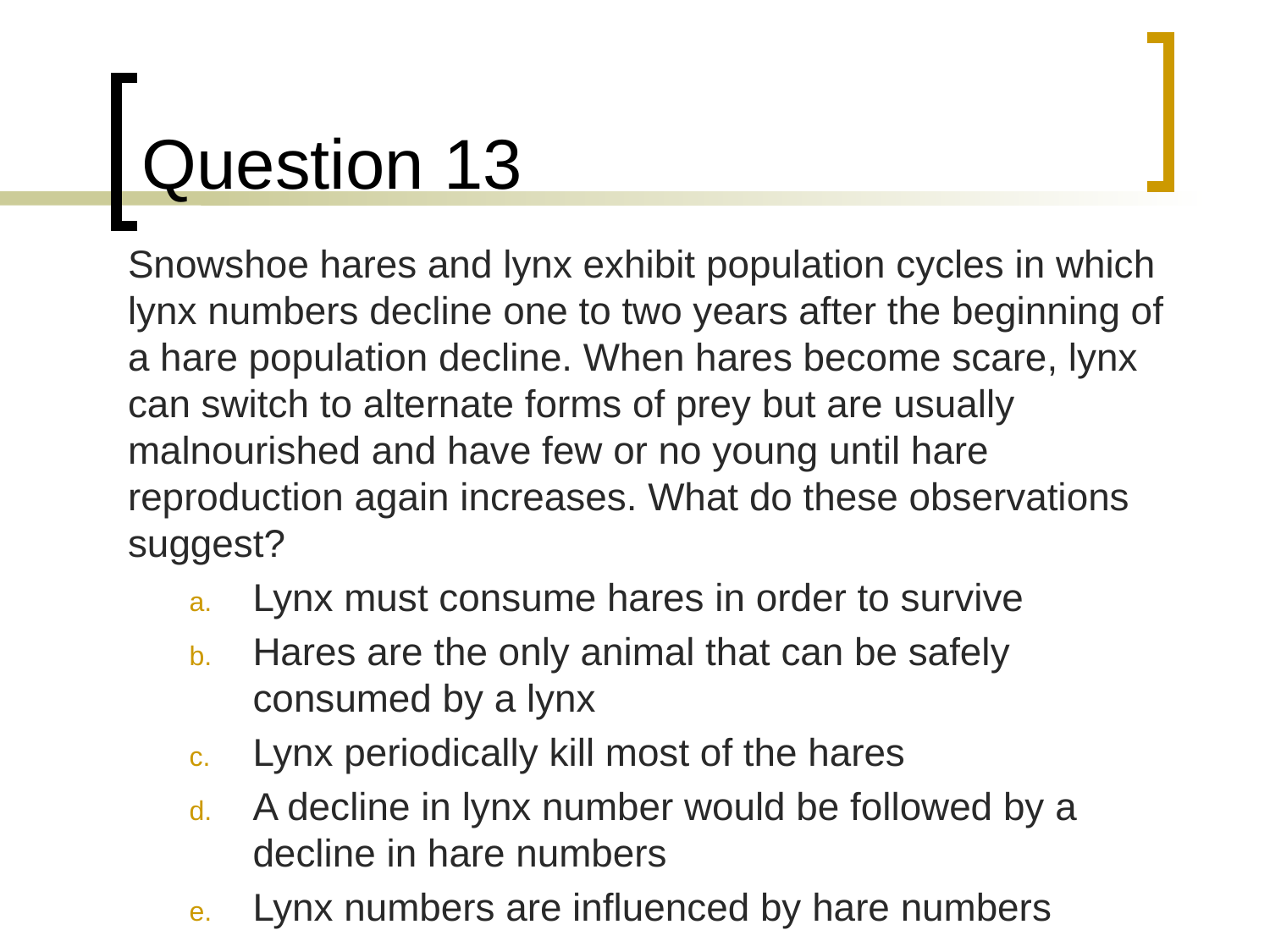

# Question 13
	Snowshoe hares and lynx exhibit population cycles in which lynx numbers decline one to two years after the beginning of a hare population decline. When hares become scare, lynx can switch to alternate forms of prey but are usually malnourished and have few or no young until hare reproduction again increases. What do these observations suggest?
Lynx must consume hares in order to survive
Hares are the only animal that can be safely consumed by a lynx
Lynx periodically kill most of the hares
A decline in lynx number would be followed by a decline in hare numbers
Lynx numbers are influenced by hare numbers